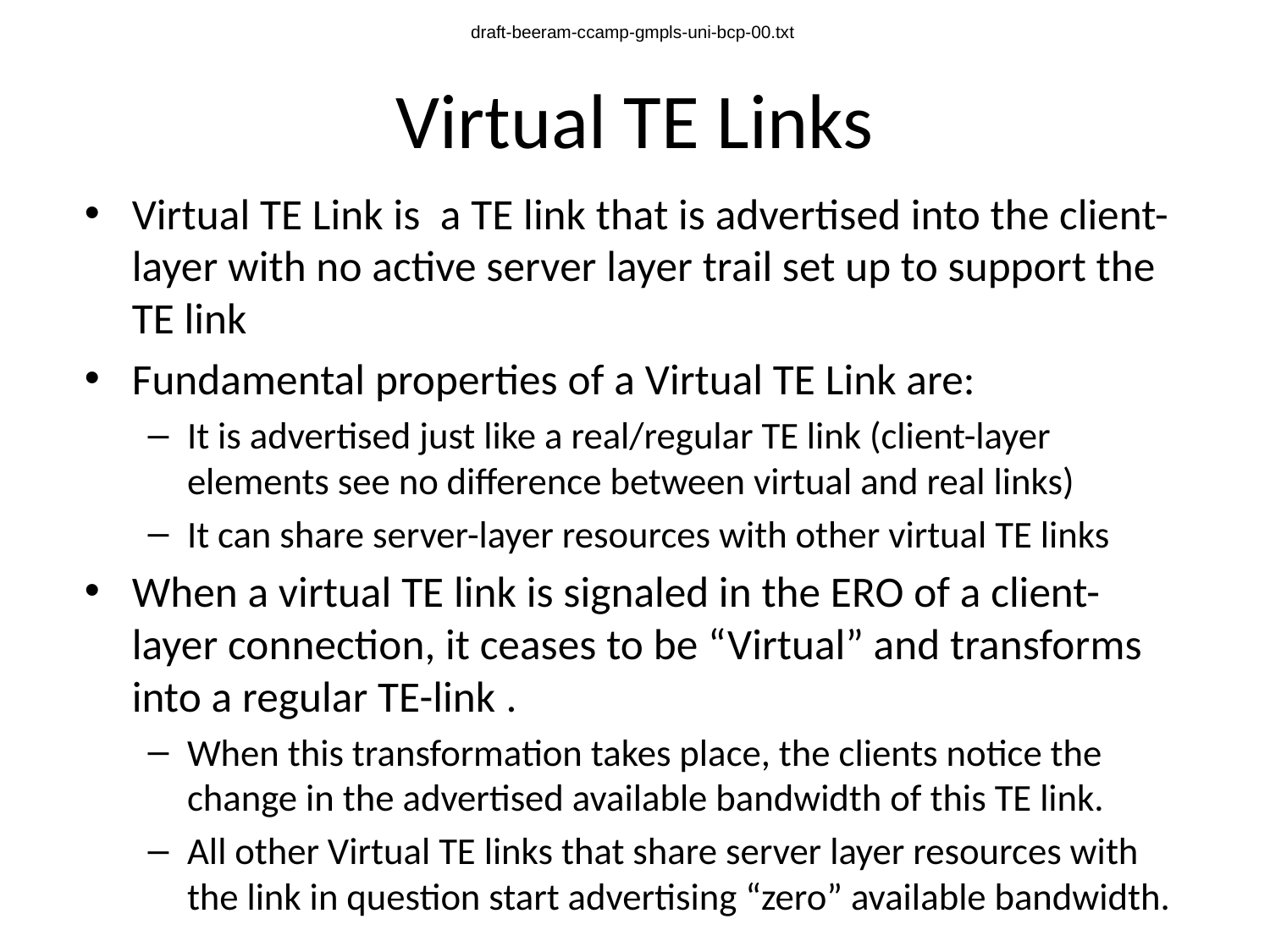

draft-beeram-ccamp-gmpls-uni-bcp-00.txt
# Virtual TE Links
Virtual TE Link is  a TE link that is advertised into the client-layer with no active server layer trail set up to support the TE link
Fundamental properties of a Virtual TE Link are:
It is advertised just like a real/regular TE link (client-layer elements see no difference between virtual and real links)
It can share server-layer resources with other virtual TE links
When a virtual TE link is signaled in the ERO of a client-layer connection, it ceases to be “Virtual” and transforms into a regular TE-link .
When this transformation takes place, the clients notice the change in the advertised available bandwidth of this TE link.
All other Virtual TE links that share server layer resources with the link in question start advertising “zero” available bandwidth.